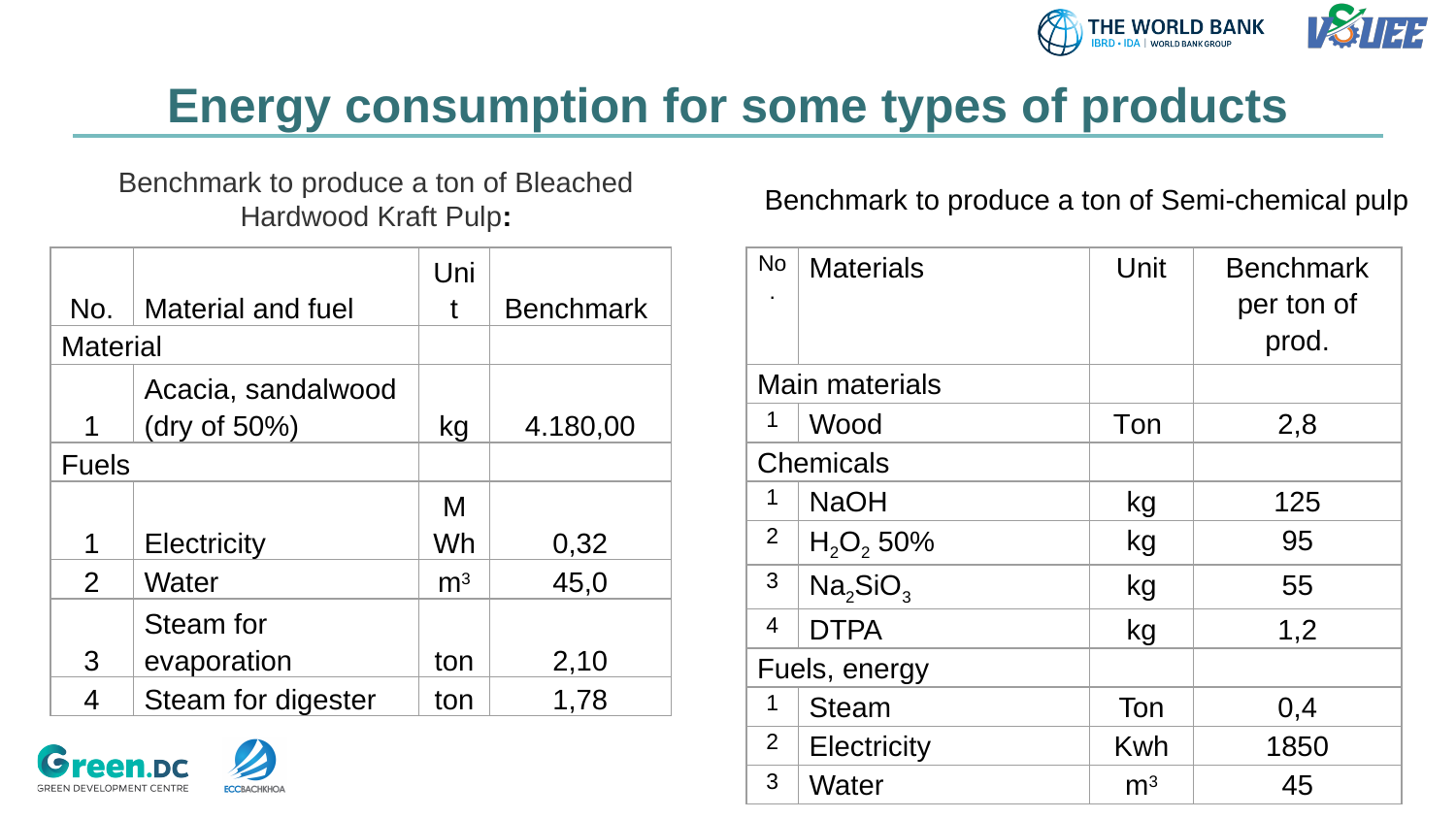

# Energy consumption for some types of products
Benchmark to produce a ton of Bleached Hardwood Kraft Pulp:
 Benchmark to produce a ton of Semi-chemical pulp
| No. | Material and fuel | Unit | Benchmark |
| --- | --- | --- | --- |
| Material |  |  |  |
| 1 | Acacia, sandalwood (dry of 50%) | kg | 4.180,00 |
| Fuels |  |  |  |
| 1 | Electricity | MWh | 0,32 |
| 2 | Water | m3 | 45,0 |
| 3 | Steam for evaporation | ton | 2,10 |
| 4 | Steam for digester | ton | 1,78 |
| No. | Materials | Unit | Benchmark per ton of prod. |
| --- | --- | --- | --- |
| Main materials |  |  |  |
| 1 | Wood | Ton | 2,8 |
| Chemicals |  |  |  |
| 1 | NaOH | kg | 125 |
| 2 | H2O2 50% | kg | 95 |
| 3 | Na2SiO3 | kg | 55 |
| 4 | DTPA | kg | 1,2 |
| Fuels, energy |  |  |  |
| 1 | Steam | Ton | 0,4 |
| 2 | Electricity | Kwh | 1850 |
| 3 | Water | m3 | 45 |